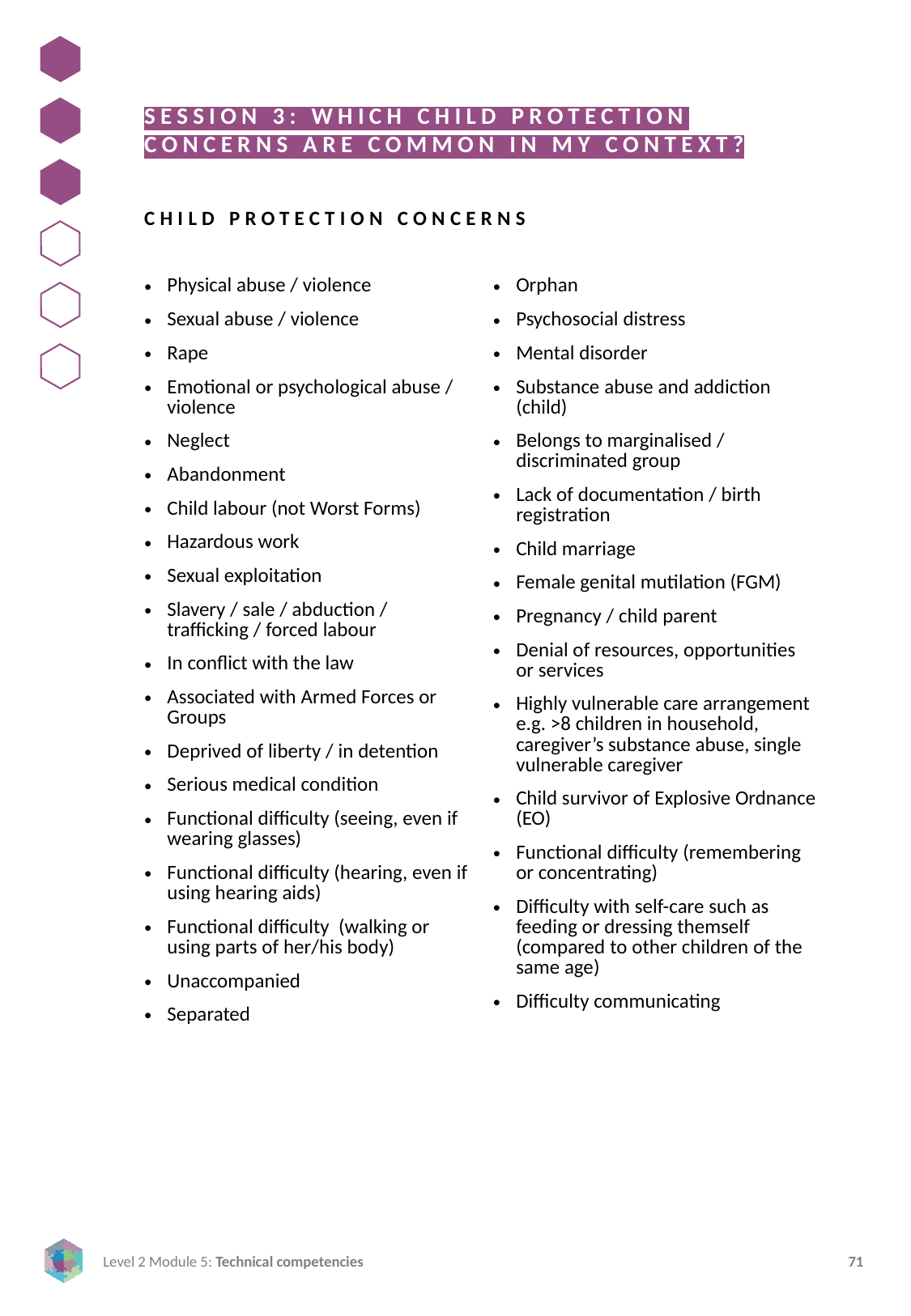

SESSION 3: WHICH CHILD PROTECTION CONCERNS ARE COMMON IN MY CONTEXT?

CHILD PROTECTION CONCERNS

| Physical abuse / violence Sexual abuse / violence Rape Emotional or psychological abuse / violence Neglect Abandonment Child labour (not Worst Forms) Hazardous work Sexual exploitation Slavery / sale / abduction / trafficking / forced labour In conflict with the law Associated with Armed Forces or Groups Deprived of liberty / in detention Serious medical condition Functional difficulty (seeing, even if wearing glasses) Functional difficulty (hearing, even if using hearing aids) Functional difficulty (walking or using parts of her/his body) Unaccompanied Separated | Orphan Psychosocial distress Mental disorder Substance abuse and addiction (child) Belongs to marginalised / discriminated group Lack of documentation / birth registration Child marriage Female genital mutilation (FGM) Pregnancy / child parent Denial of resources, opportunities or services Highly vulnerable care arrangement e.g. >8 children in household, caregiver’s substance abuse, single vulnerable caregiver Child survivor of Explosive Ordnance (EO) Functional difficulty (remembering or concentrating) Difficulty with self-care such as feeding or dressing themself (compared to other children of the same age) Difficulty communicating |
| --- | --- |